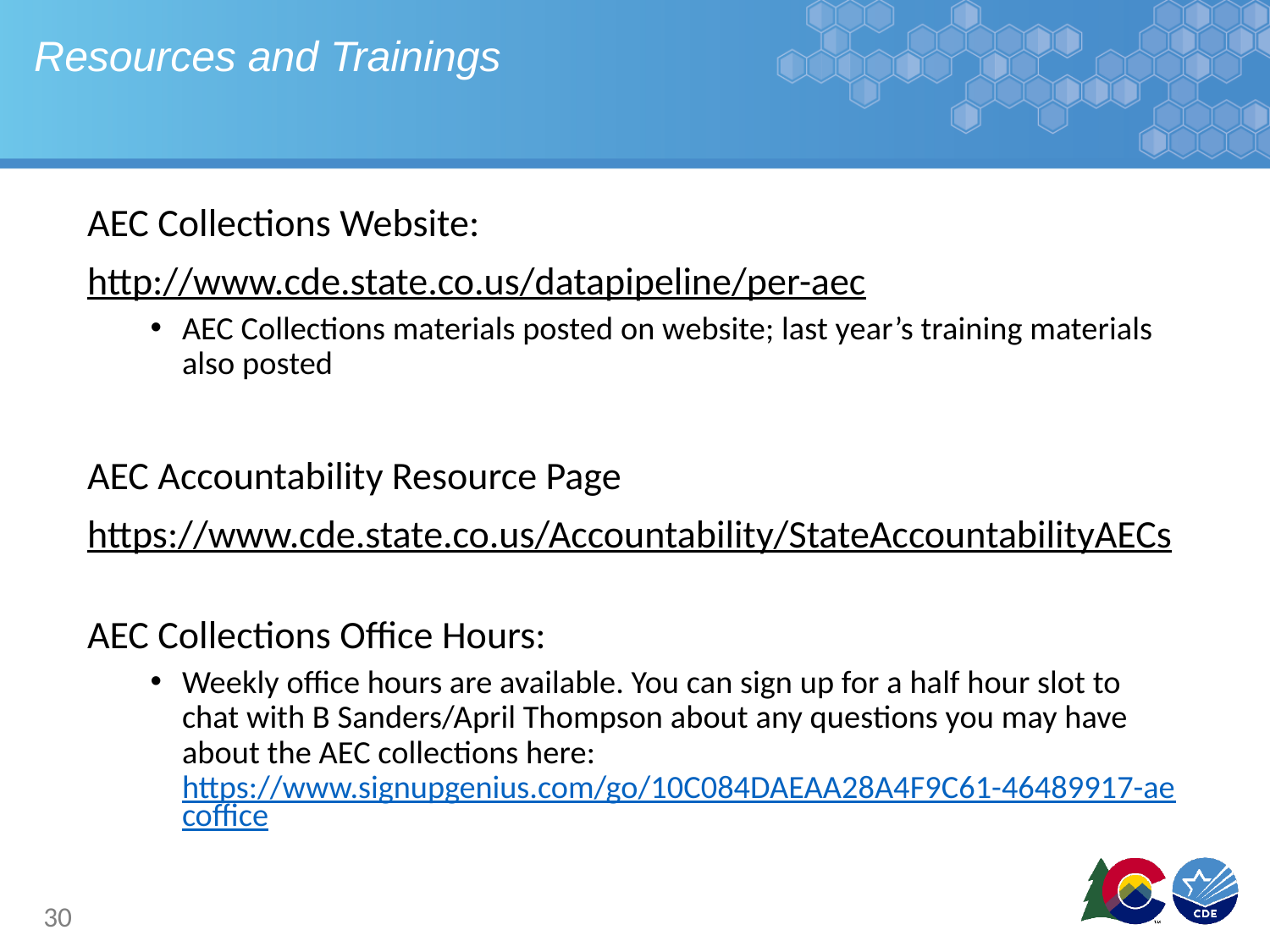

# Resources and Trainings
AEC Collections Website:
http://www.cde.state.co.us/datapipeline/per-aec
AEC Collections materials posted on website; last year’s training materials also posted

AEC Accountability Resource Page
https://www.cde.state.co.us/Accountability/StateAccountabilityAECs

AEC Collections Office Hours:
Weekly office hours are available. You can sign up for a half hour slot to chat with B Sanders/April Thompson about any questions you may have about the AEC collections here: https://www.signupgenius.com/go/10C084DAEAA28A4F9C61-46489917-aecoffice

30